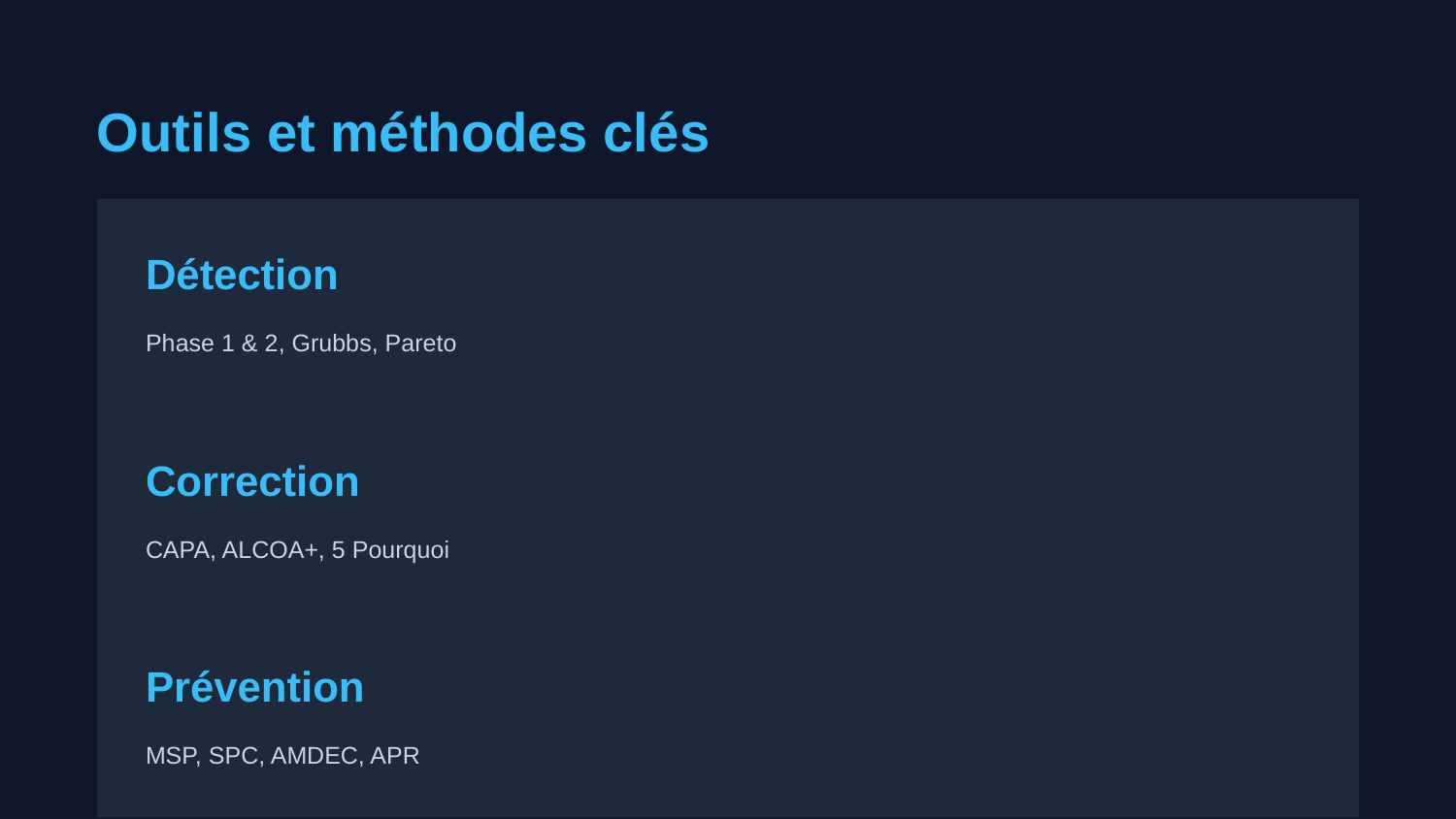

Outils et méthodes clés

Détection
Phase 1 & 2, Grubbs, Pareto

Correction
CAPA, ALCOA+, 5 Pourquoi

Prévention
MSP, SPC, AMDEC, APR